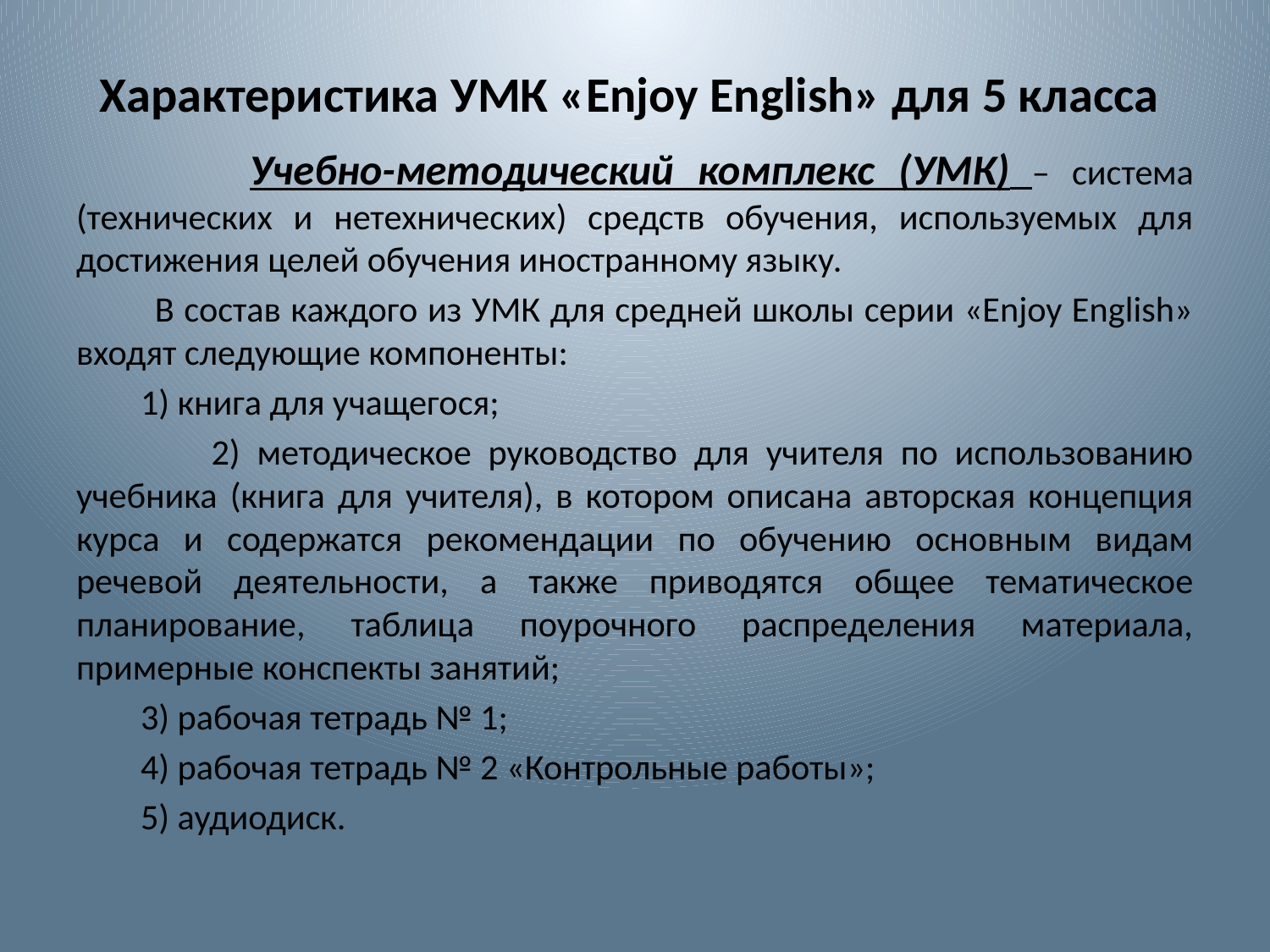

# Характеристика УМК «Enjoy English» для 5 класса
        Учебно-методический комплекс (УМК) – система (технических и нетехнических) средств обучения, используемых для достижения целей обучения иностранному языку.
        В состав каждого из УМК для средней школы серии «Enjoy English» входят следующие компоненты:
        1) книга для учащегося;
        2) методическое руководство для учителя по использованию учебника (книга для учителя), в котором описана авторская концепция курса и содержатся рекомендации по обучению основным видам речевой деятельности, а также приводятся общее тематическое планирование, таблица поурочного распределения материала, примерные конспекты занятий;
        3) рабочая тетрадь № 1;
        4) рабочая тетрадь № 2 «Контрольные работы»;
        5) аудиодиск.